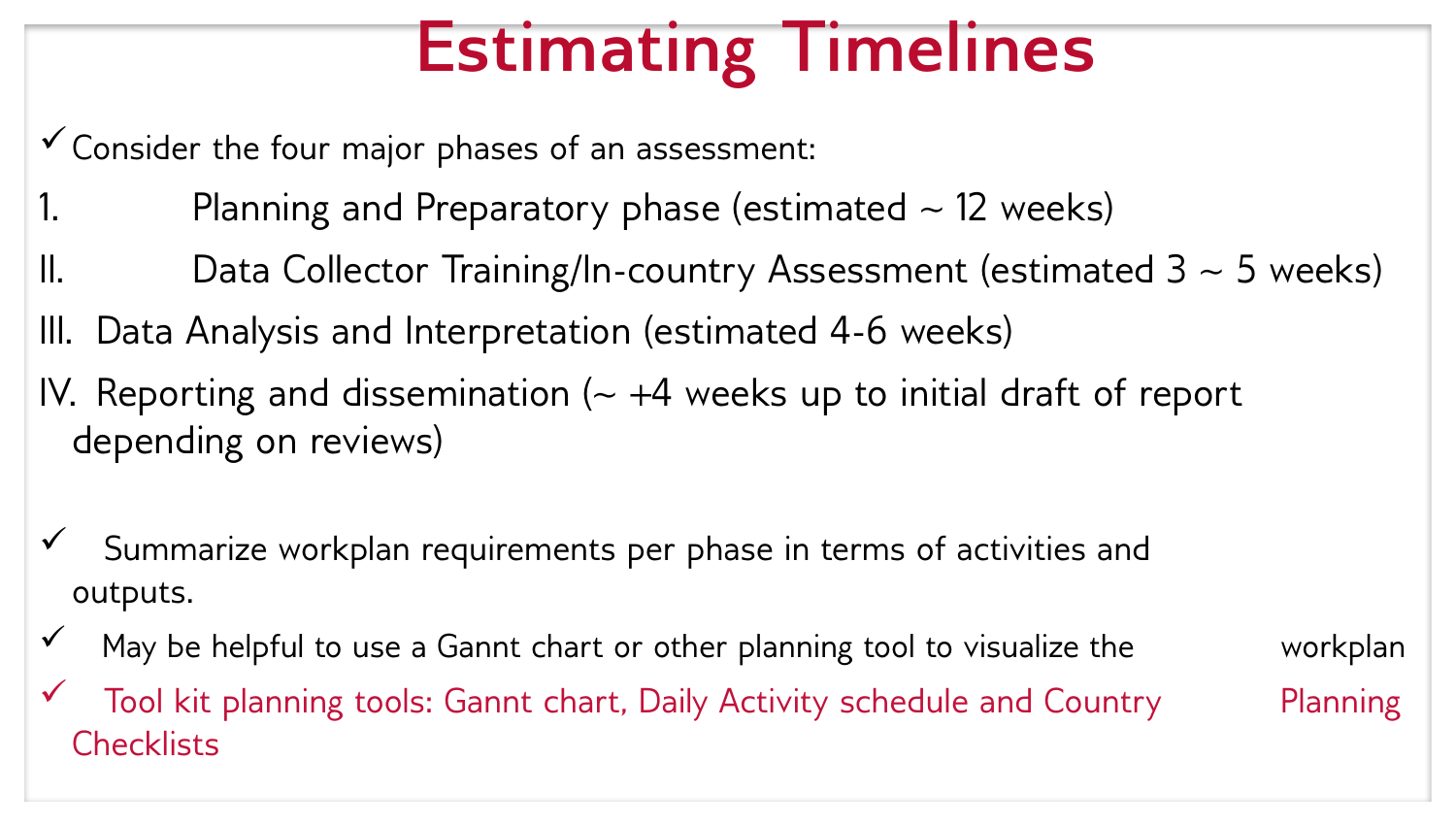

# Estimating Timelines
Consider the four major phases of an assessment:
1. 	Planning and Preparatory phase (estimated ~ 12 weeks)
II. 	Data Collector Training/In-country Assessment (estimated 3 ~ 5 weeks)
  Data Analysis and Interpretation (estimated 4-6 weeks)
  Reporting and dissemination (~ +4 weeks up to initial draft of report depending on reviews)

   Summarize workplan requirements per phase in terms of activities and 	    	outputs.
   May be helpful to use a Gannt chart or other planning tool to visualize the   	workplan
   Tool kit planning tools: Gannt chart, Daily Activity schedule and Country  	Planning Checklists